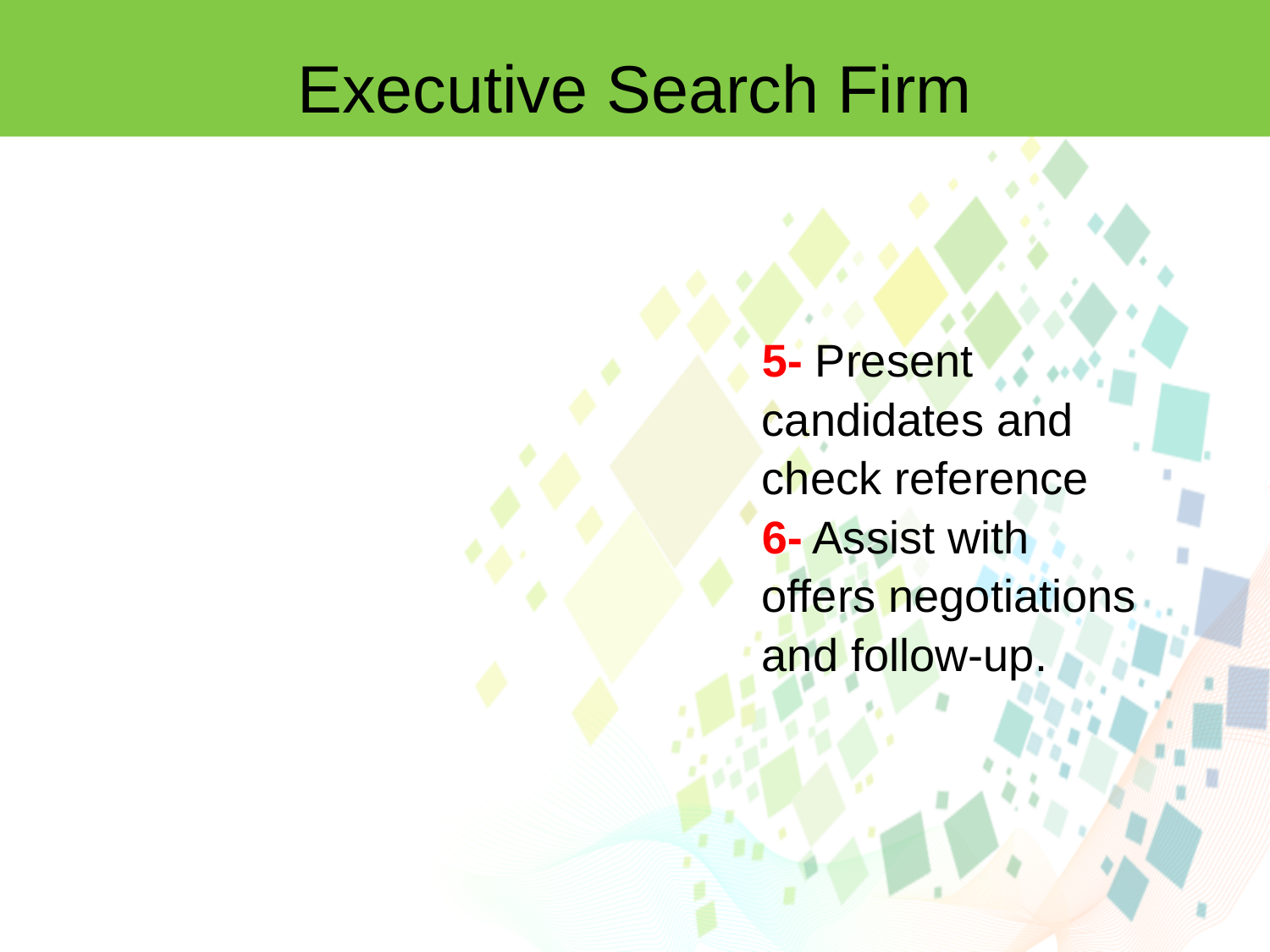

Executive Search Firm
5- Present candidates and check reference
6- Assist with offers negotiations and follow-up.